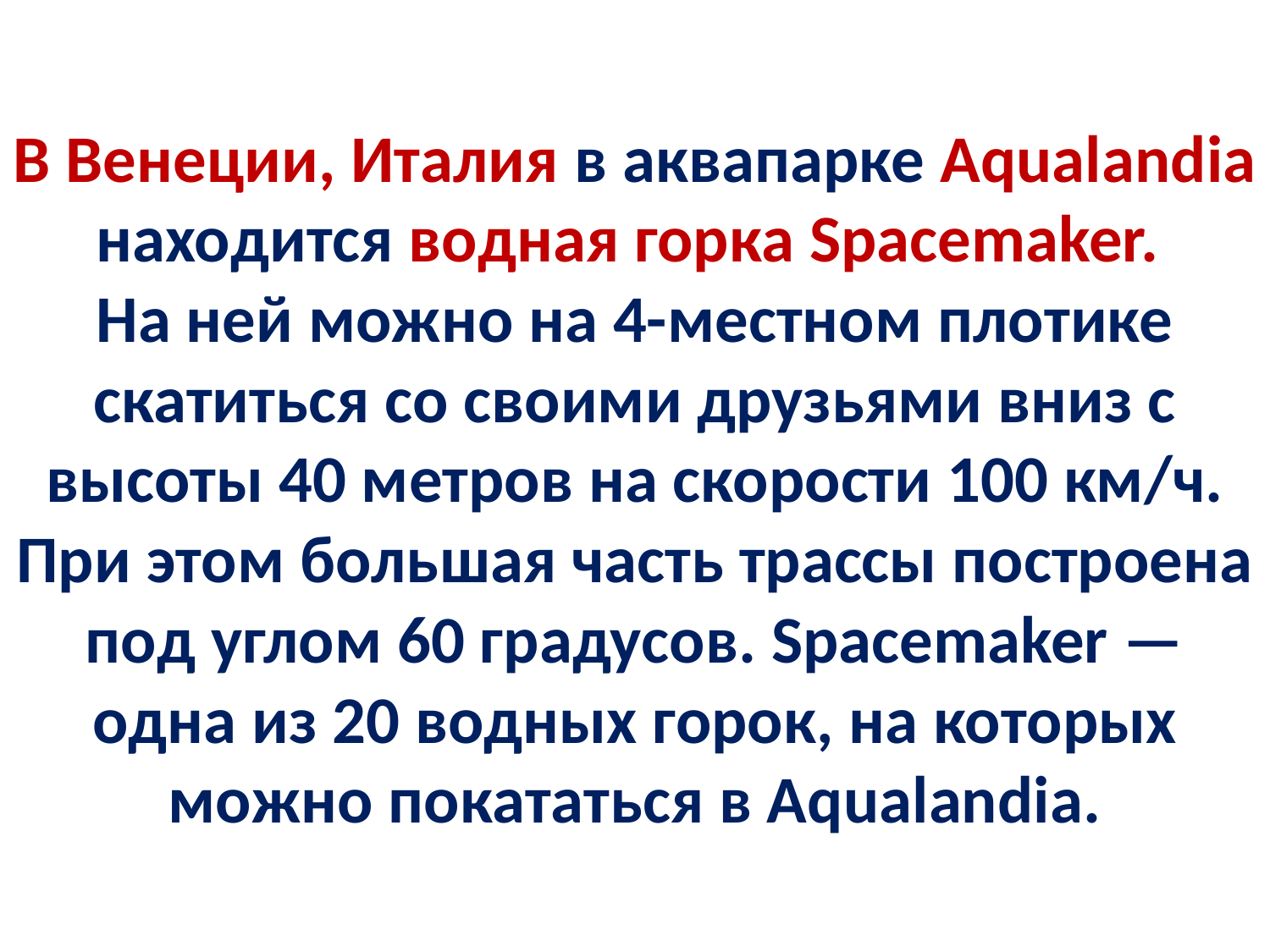

# В Венеции, Италия в аквапарке Aqualandia находится водная горка Spacemaker. На ней можно на 4-местном плотике скатиться со своими друзьями вниз с высоты 40 метров на скорости 100 км/ч. При этом большая часть трассы построена под углом 60 градусов. Spacemaker — одна из 20 водных горок, на которых можно покататься в Aqualandia.